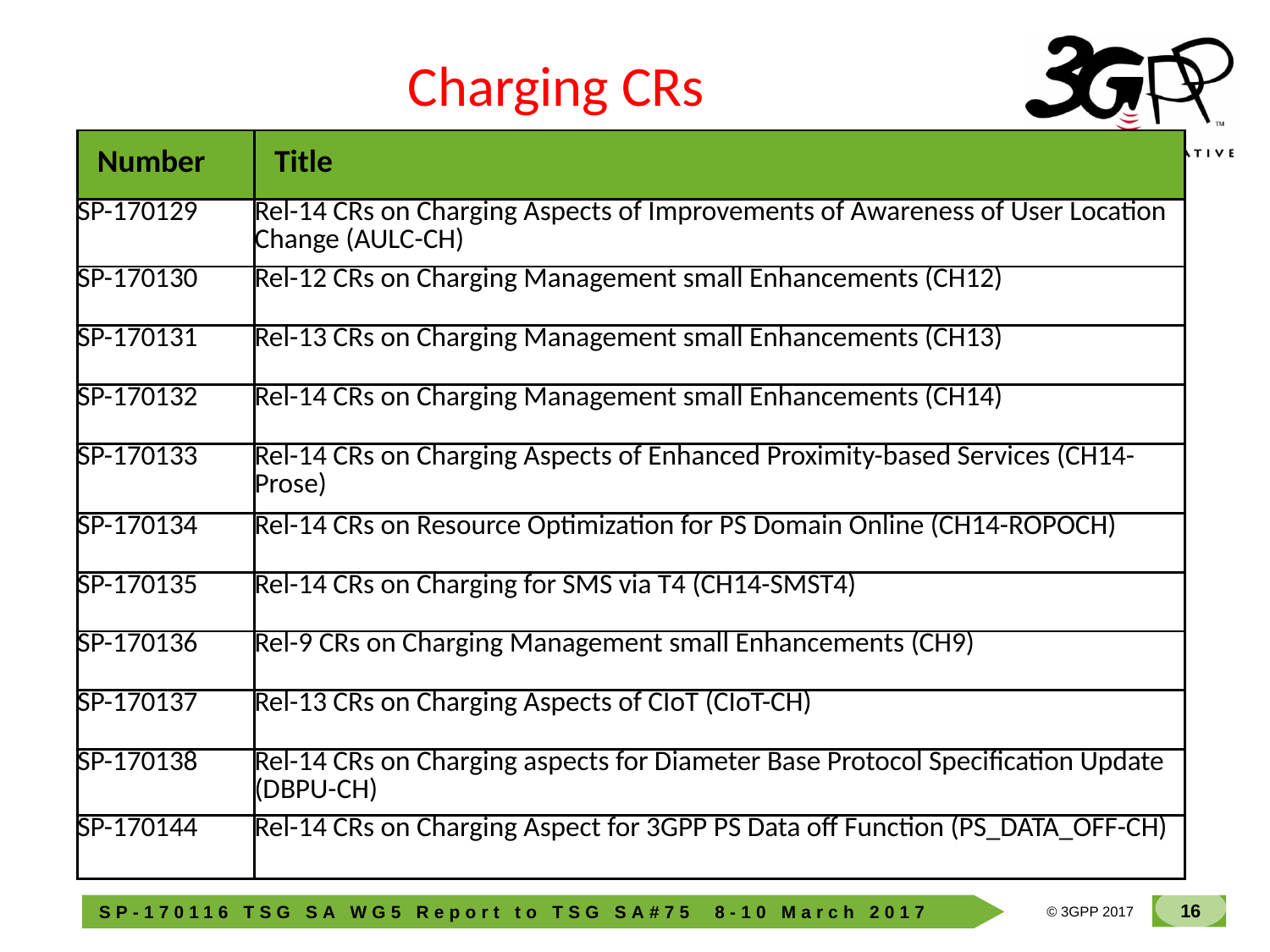

Charging CRs
| Number | Title |
| --- | --- |
| SP-170129 | Rel-14 CRs on Charging Aspects of Improvements of Awareness of User Location Change (AULC-CH) |
| SP-170130 | Rel-12 CRs on Charging Management small Enhancements (CH12) |
| SP-170131 | Rel-13 CRs on Charging Management small Enhancements (CH13) |
| SP-170132 | Rel-14 CRs on Charging Management small Enhancements (CH14) |
| SP-170133 | Rel-14 CRs on Charging Aspects of Enhanced Proximity-based Services (CH14-Prose) |
| SP-170134 | Rel-14 CRs on Resource Optimization for PS Domain Online (CH14-ROPOCH) |
| SP-170135 | Rel-14 CRs on Charging for SMS via T4 (CH14-SMST4) |
| SP-170136 | Rel-9 CRs on Charging Management small Enhancements (CH9) |
| SP-170137 | Rel-13 CRs on Charging Aspects of CIoT (CIoT-CH) |
| SP-170138 | Rel-14 CRs on Charging aspects for Diameter Base Protocol Specification Update (DBPU-CH) |
| SP-170144 | Rel-14 CRs on Charging Aspect for 3GPP PS Data off Function (PS\_DATA\_OFF-CH) |